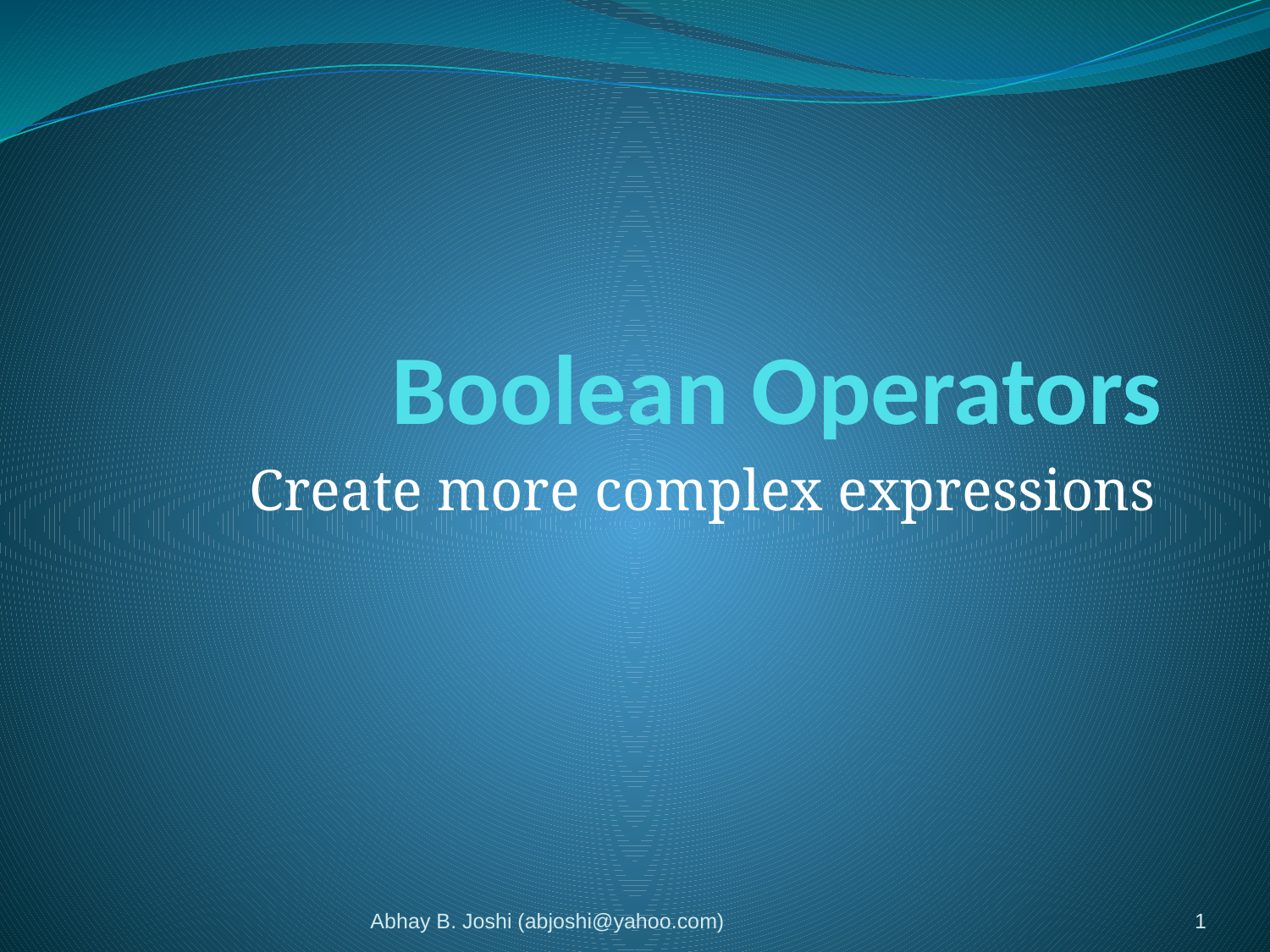

# Boolean Operators
Create more complex expressions
Abhay B. Joshi (abjoshi@yahoo.com)
1